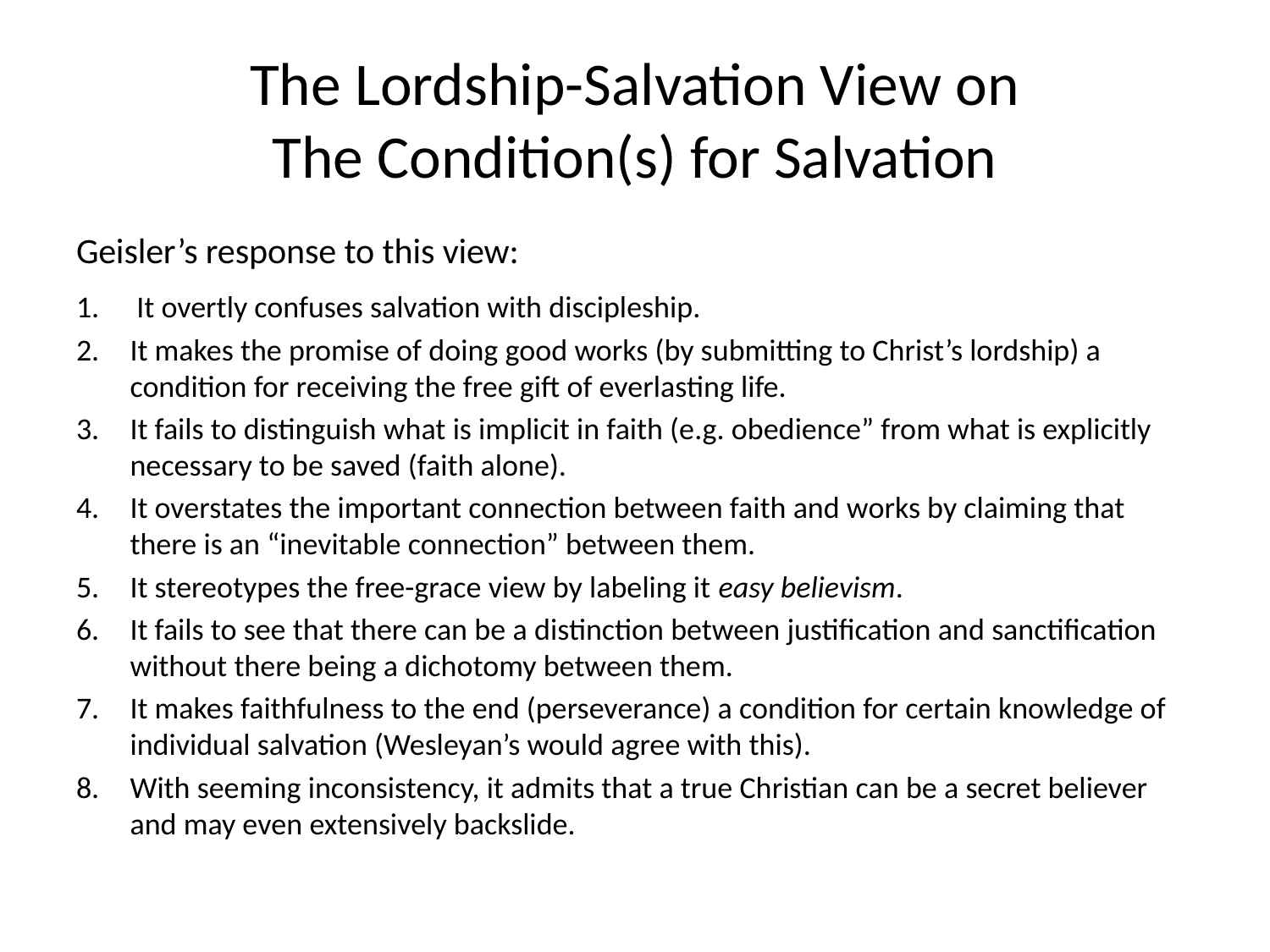

# The Lordship-Salvation View on The Condition(s) for Salvation
Geisler’s response to this view:

It overtly confuses salvation with discipleship.
It makes the promise of doing good works (by submitting to Christ’s lordship) a condition for receiving the free gift of everlasting life.
It fails to distinguish what is implicit in faith (e.g. obedience” from what is explicitly necessary to be saved (faith alone).
It overstates the important connection between faith and works by claiming that there is an “inevitable connection” between them.
It stereotypes the free-grace view by labeling it easy believism.
It fails to see that there can be a distinction between justification and sanctification without there being a dichotomy between them.
It makes faithfulness to the end (perseverance) a condition for certain knowledge of individual salvation (Wesleyan’s would agree with this).
With seeming inconsistency, it admits that a true Christian can be a secret believer and may even extensively backslide.